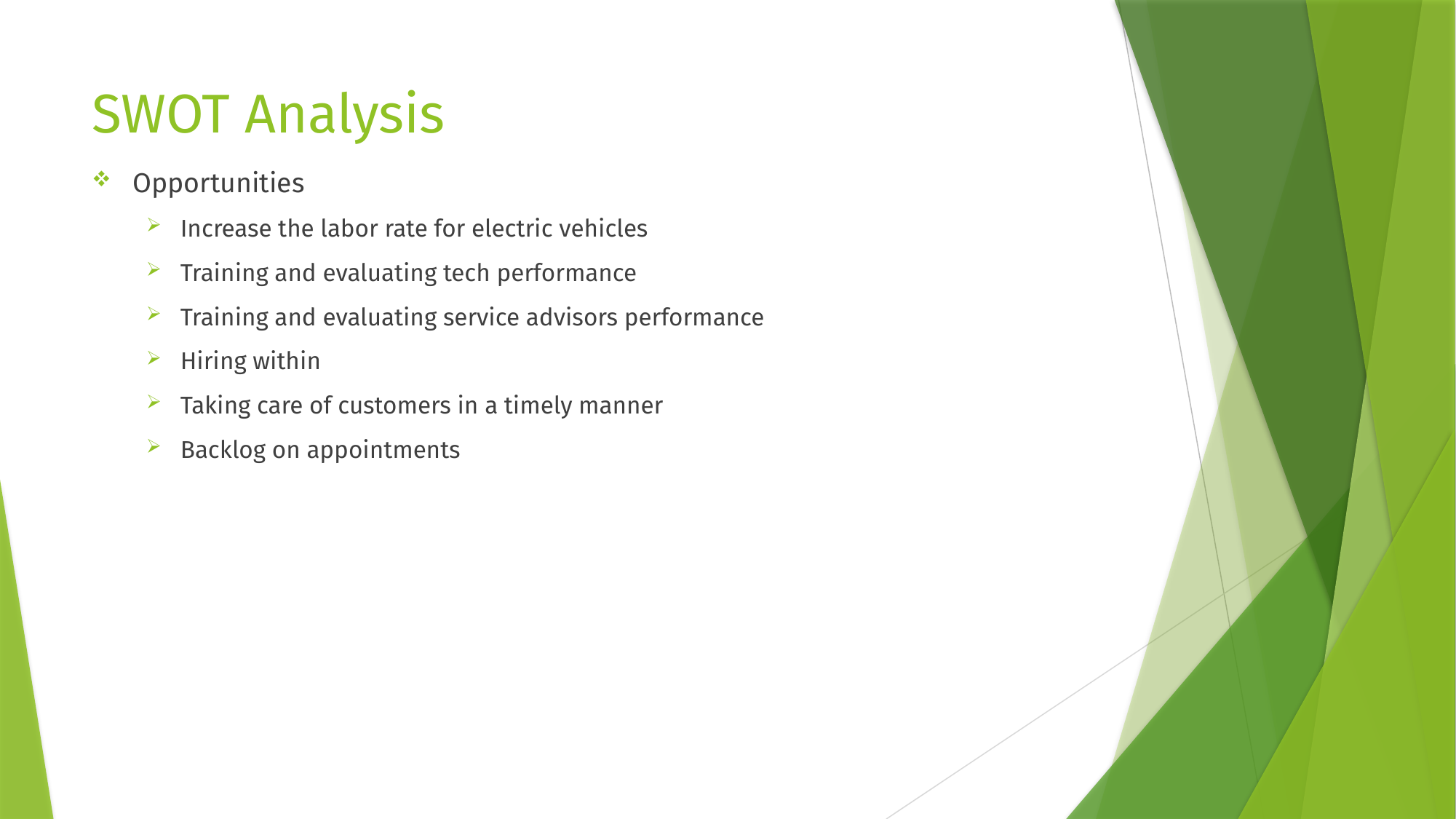

# SWOT Analysis
Opportunities
Increase the labor rate for electric vehicles
Training and evaluating tech performance
Training and evaluating service advisors performance
Hiring within
Taking care of customers in a timely manner
Backlog on appointments